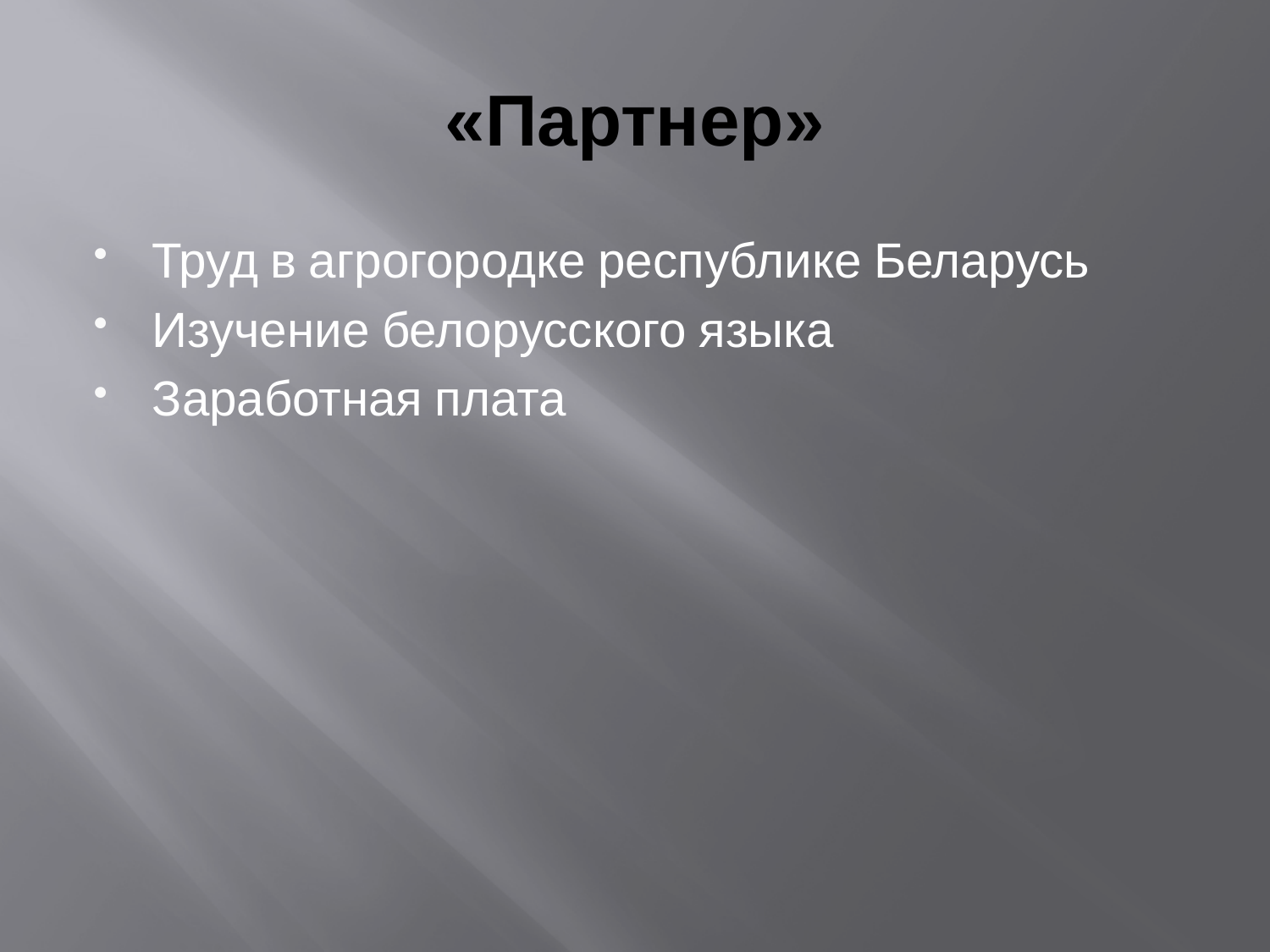

# «Партнер»
Труд в агрогородке республике Беларусь
Изучение белорусского языка
Заработная плата